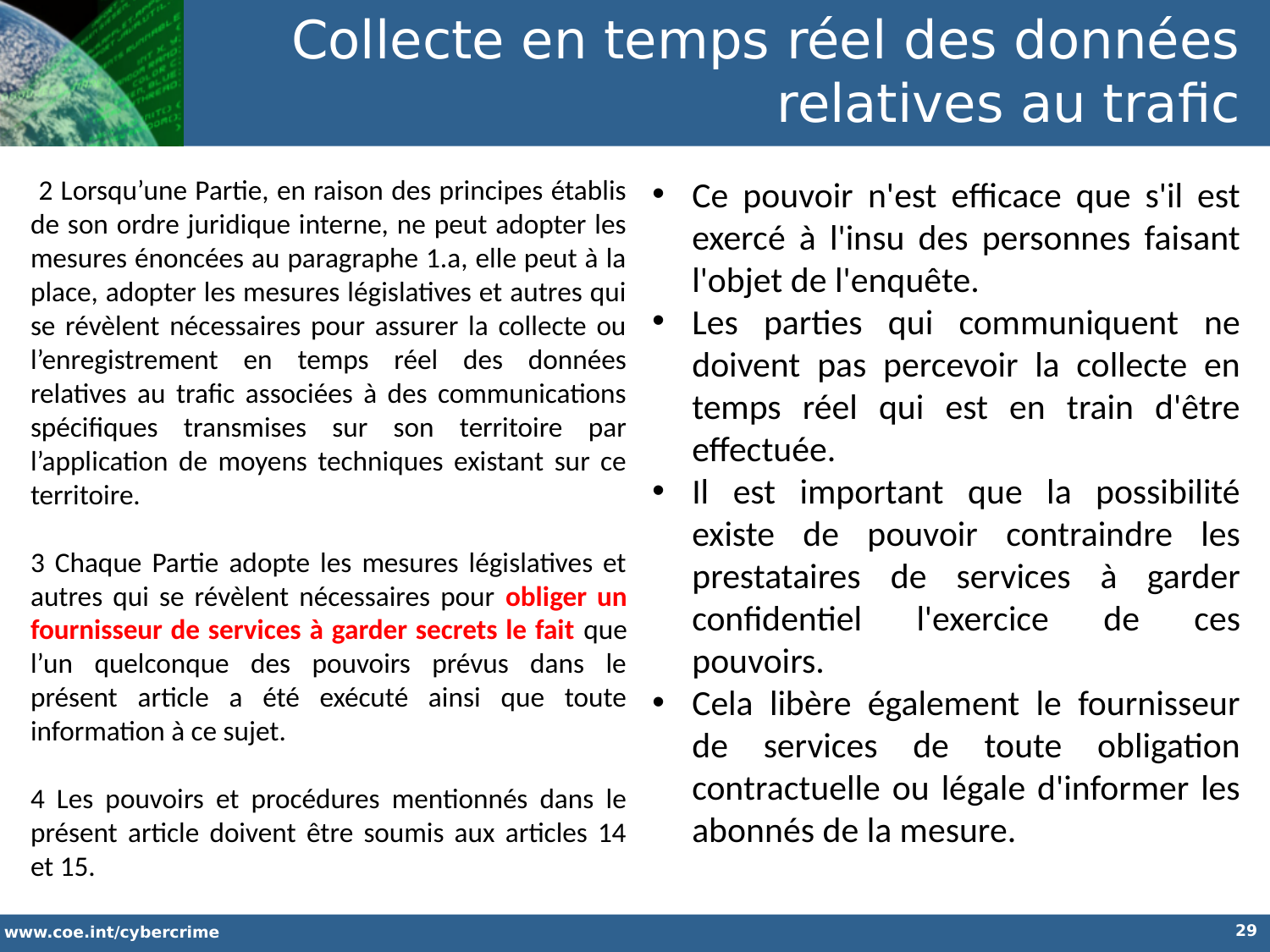

Collecte en temps réel des données relatives au trafic
 2 Lorsqu’une Partie, en raison des principes établis de son ordre juridique interne, ne peut adopter les mesures énoncées au paragraphe 1.a, elle peut à la place, adopter les mesures législatives et autres qui se révèlent nécessaires pour assurer la collecte ou l’enregistrement en temps réel des données relatives au trafic associées à des communications spécifiques transmises sur son territoire par l’application de moyens techniques existant sur ce territoire.

3 Chaque Partie adopte les mesures législatives et autres qui se révèlent nécessaires pour obliger un fournisseur de services à garder secrets le fait que l’un quelconque des pouvoirs prévus dans le présent article a été exécuté ainsi que toute information à ce sujet.

4 Les pouvoirs et procédures mentionnés dans le présent article doivent être soumis aux articles 14 et 15.
Ce pouvoir n'est efficace que s'il est exercé à l'insu des personnes faisant l'objet de l'enquête.
Les parties qui communiquent ne doivent pas percevoir la collecte en temps réel qui est en train d'être effectuée.
Il est important que la possibilité existe de pouvoir contraindre les prestataires de services à garder confidentiel l'exercice de ces pouvoirs.
Cela libère également le fournisseur de services de toute obligation contractuelle ou légale d'informer les abonnés de la mesure.